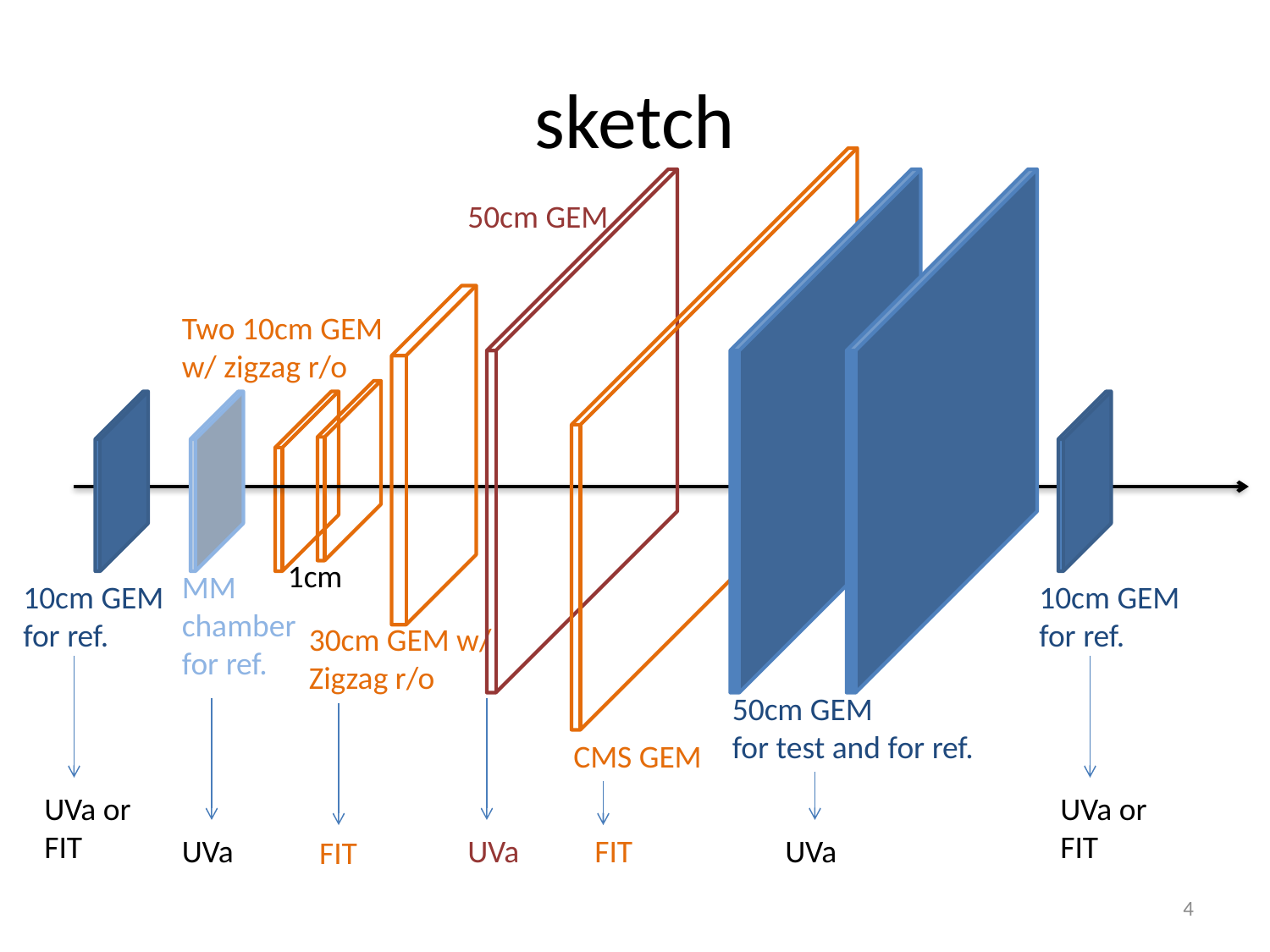

# sketch

50cm GEM

Two 10cm GEM
w/ zigzag r/o

1cm
MM
chamber
for ref.
10cm GEM for ref.
10cm GEM for ref.
30cm GEM w/
Zigzag r/o
50cm GEM
for test and for ref.
CMS GEM
UVa or FIT
UVa or FIT
UVa
UVa
FIT
UVa
FIT
4